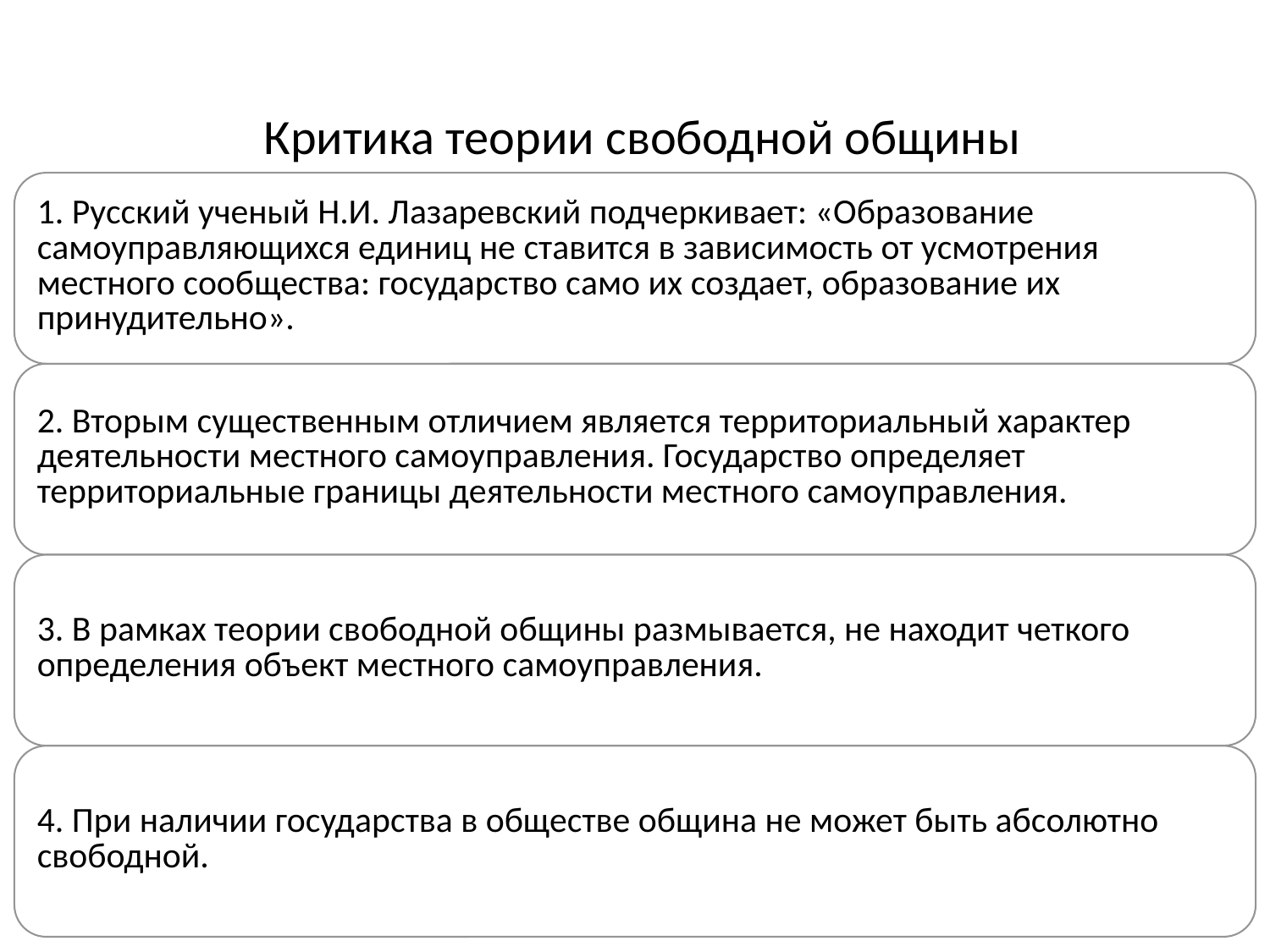

# Критика теории свободной общины
1. Русский ученый Н.И. Лазаревский подчеркивает: «Образование самоуправляющихся единиц не ставится в зависимость от усмотрения местного сообщества: государство само их создает, образование их принудительно».
2. Вторым существенным отличием является территориальный характер деятельности местного самоуправления. Государство определяет территориальные границы деятельности местного самоуправления.
3. В рамках теории свободной общины размывается, не находит четкого определения объект местного самоуправления.
4. При наличии государства в обществе община не может быть абсолютно свободной.